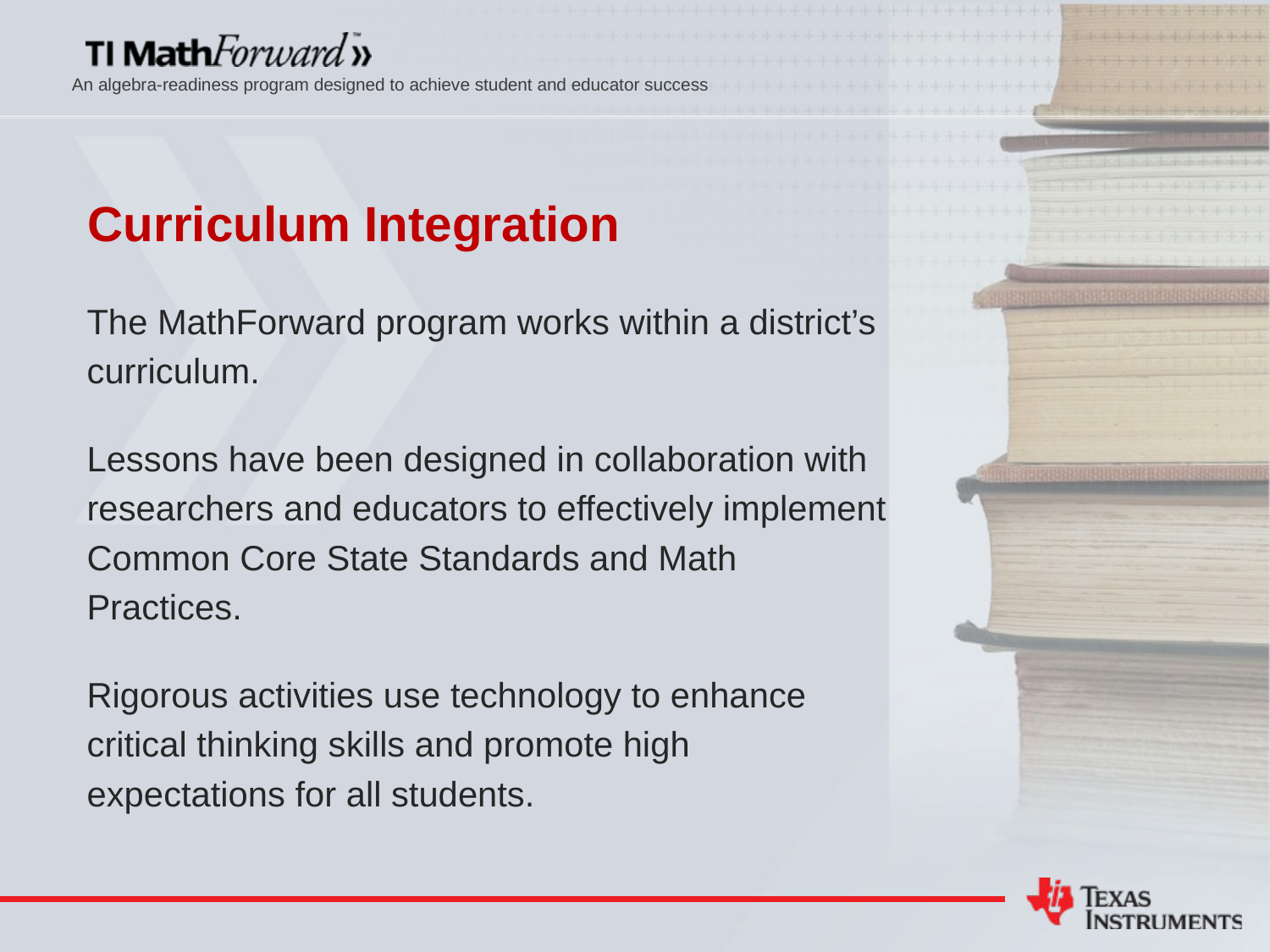

# Curriculum Integration
The MathForward program works within a district’s curriculum.
Lessons have been designed in collaboration with researchers and educators to effectively implement Common Core State Standards and Math Practices.
Rigorous activities use technology to enhance critical thinking skills and promote high expectations for all students.